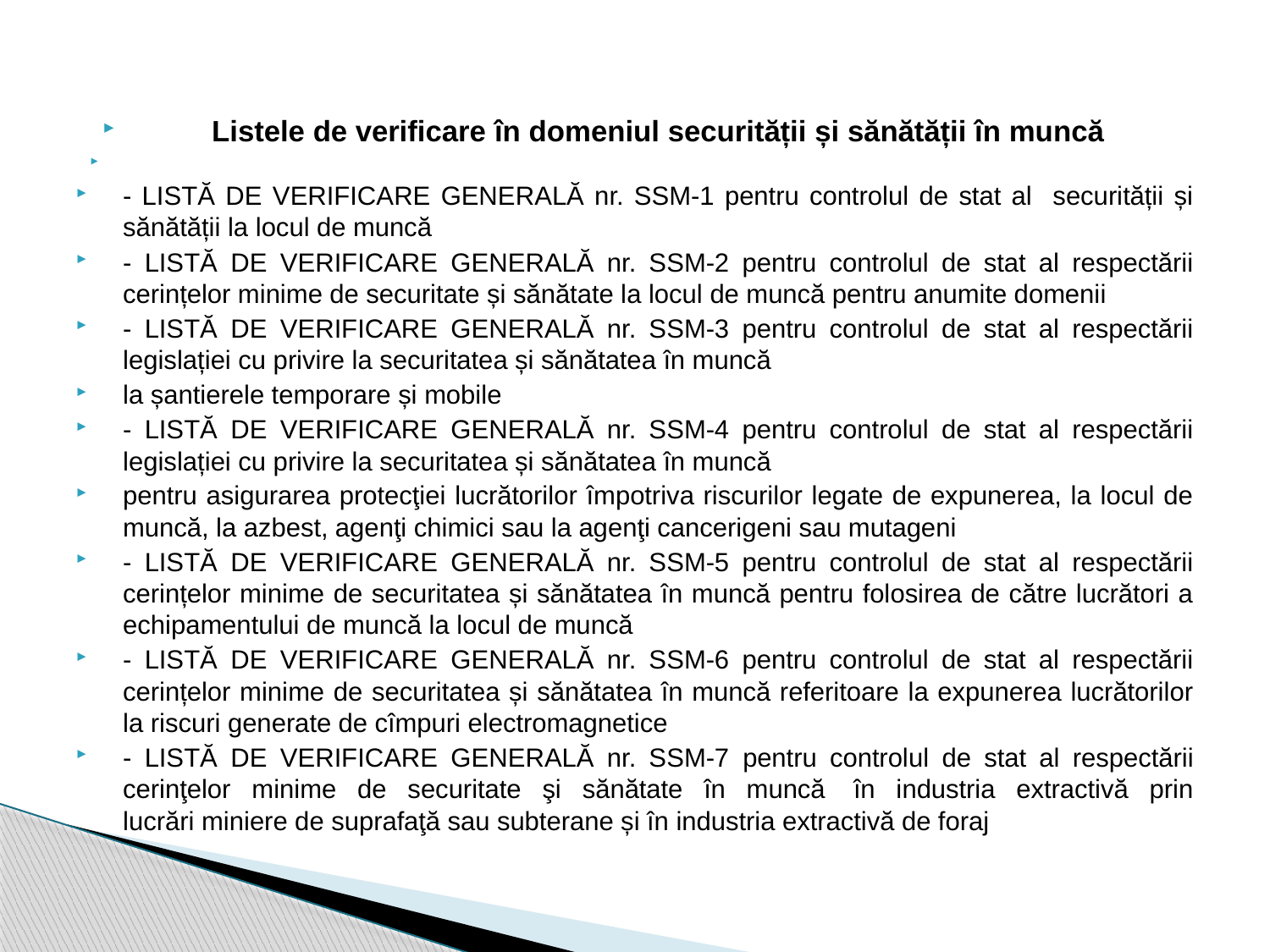

Listele de verificare în domeniul securității și sănătății în muncă

- LISTĂ DE VERIFICARE GENERALĂ nr. SSM-1 pentru controlul de stat al  securității și sănătății la locul de muncă
- LISTĂ DE VERIFICARE GENERALĂ nr. SSM-2 pentru controlul de stat al respectării cerințelor minime de securitate și sănătate la locul de muncă pentru anumite domenii
- LISTĂ DE VERIFICARE GENERALĂ nr. SSM-3 pentru controlul de stat al respectării legislației cu privire la securitatea și sănătatea în muncă
la șantierele temporare și mobile
- LISTĂ DE VERIFICARE GENERALĂ nr. SSM-4 pentru controlul de stat al respectării legislației cu privire la securitatea și sănătatea în muncă
pentru asigurarea protecţiei lucrătorilor împotriva riscurilor legate de expunerea, la locul de muncă, la azbest, agenţi chimici sau la agenţi cancerigeni sau mutageni
- LISTĂ DE VERIFICARE GENERALĂ nr. SSM-5 pentru controlul de stat al respectării cerințelor minime de securitatea și sănătatea în muncă pentru folosirea de către lucrători a echipamentului de muncă la locul de muncă
- LISTĂ DE VERIFICARE GENERALĂ nr. SSM-6 pentru controlul de stat al respectării cerințelor minime de securitatea și sănătatea în muncă referitoare la expunerea lucrătorilor la riscuri generate de cîmpuri electromagnetice
- LISTĂ DE VERIFICARE GENERALĂ nr. SSM-7 pentru controlul de stat al respectării cerinţelor minime de securitate şi sănătate în muncă  în industria extractivă prin lucrări miniere de suprafaţă sau subterane și în industria extractivă de foraj